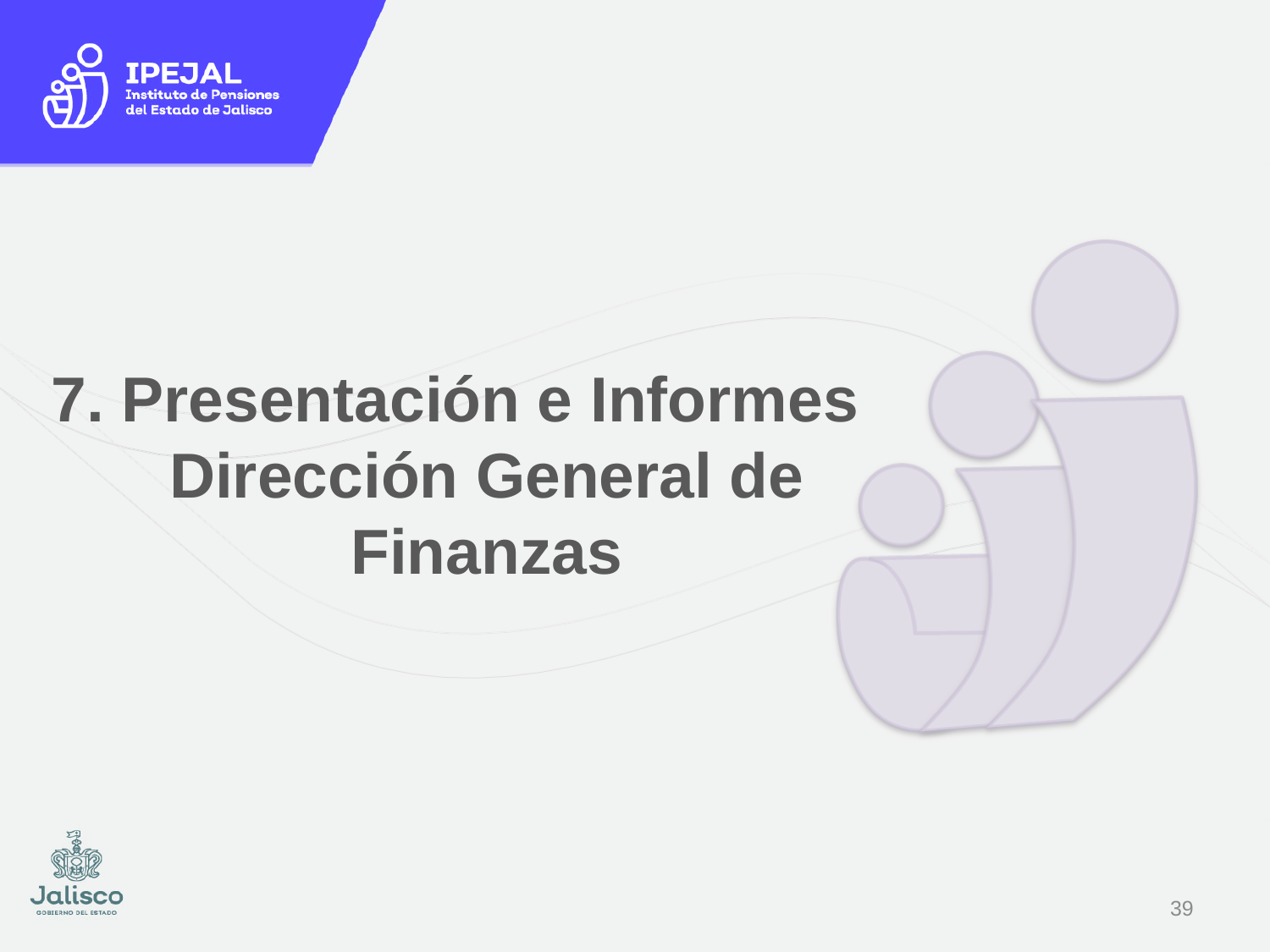

# 7. Presentación e Informes Dirección General de Finanzas
39